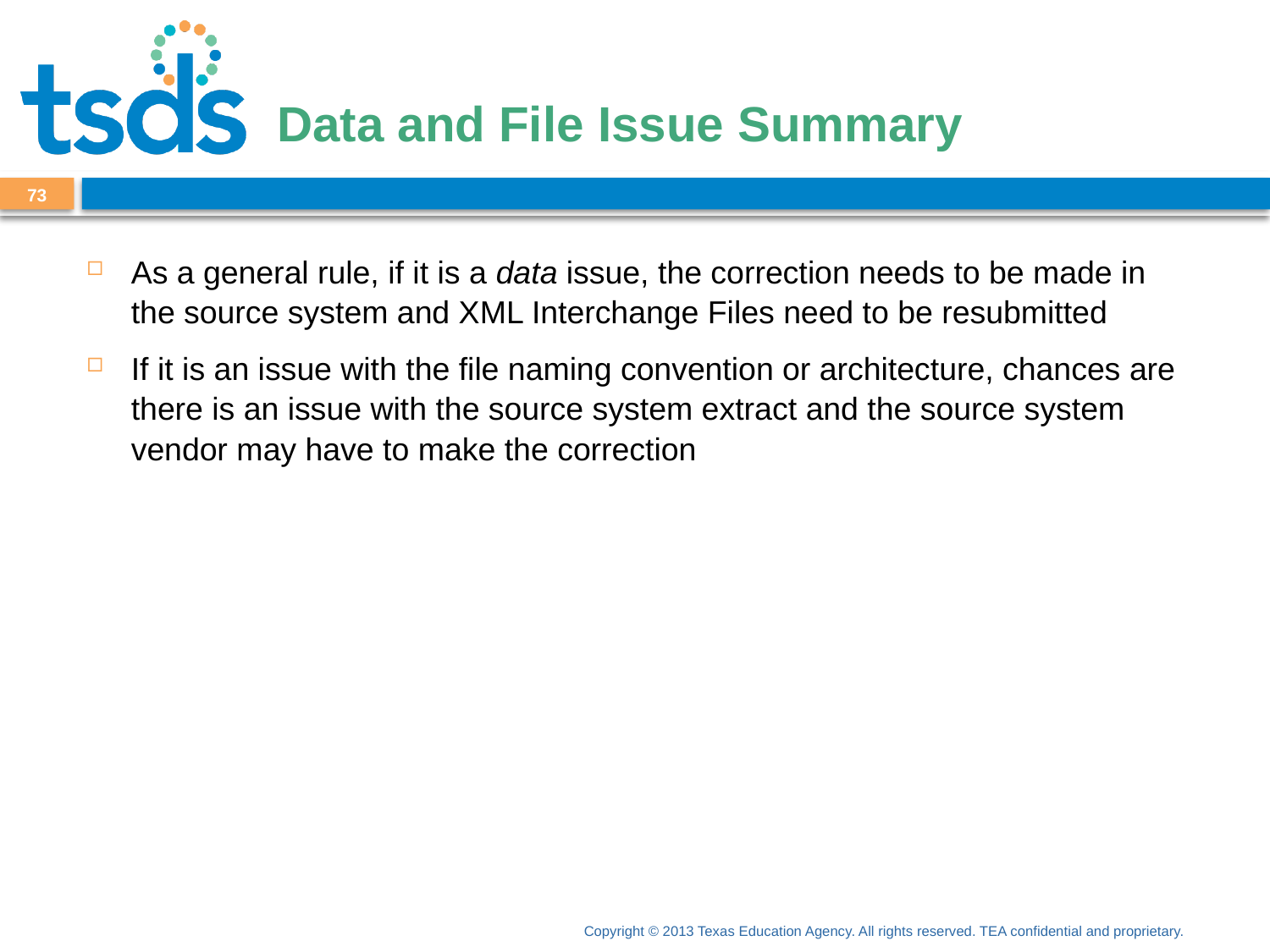

# Data and File Issue Summary
73
As a general rule, if it is a data issue, the correction needs to be made in the source system and XML Interchange Files need to be resubmitted
If it is an issue with the file naming convention or architecture, chances are there is an issue with the source system extract and the source system vendor may have to make the correction